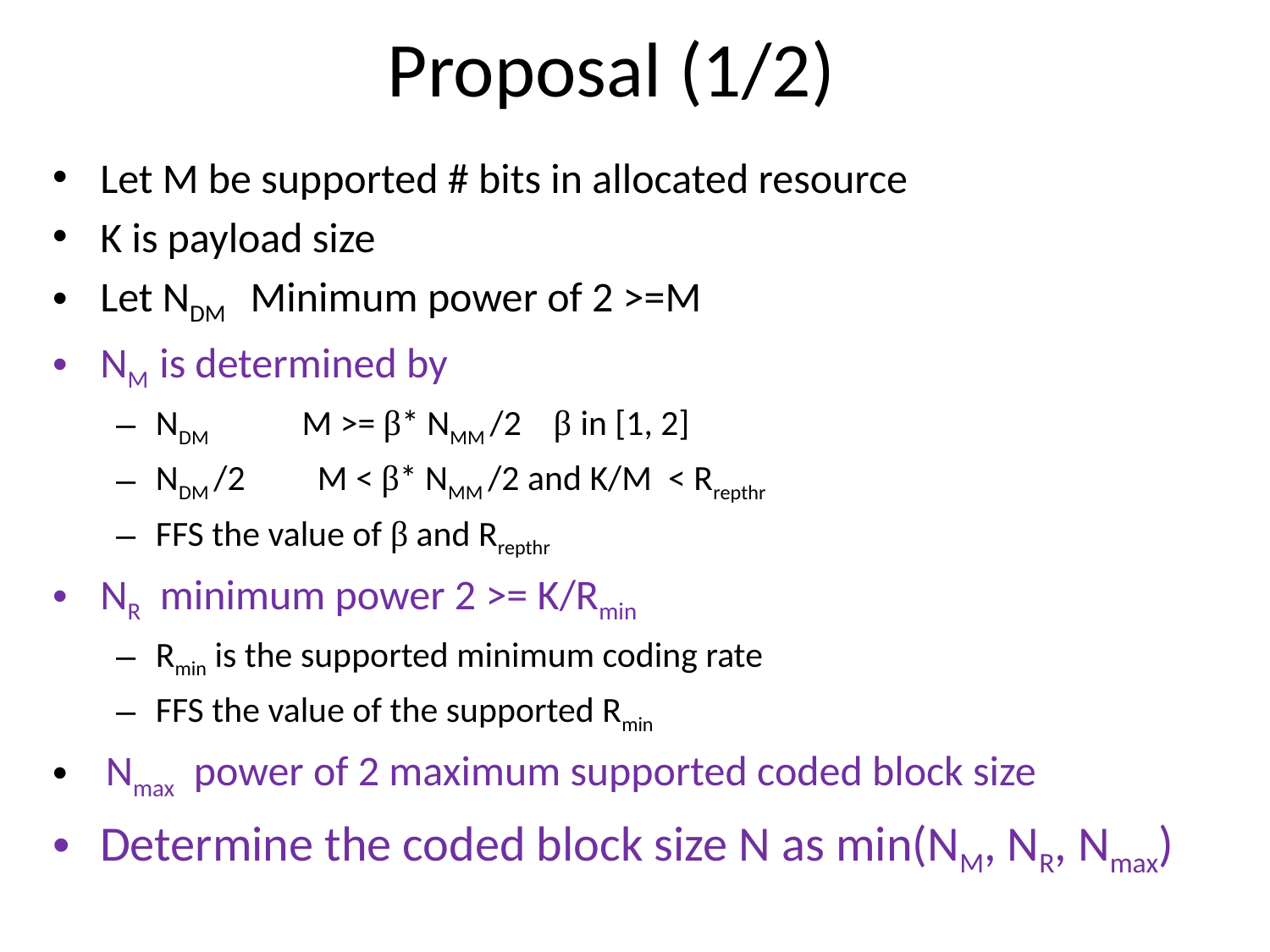

# Proposal (1/2)
Let M be supported # bits in allocated resource
K is payload size
Let NDM   Minimum power of 2 >=M
NM  is determined by
NDM                    M >= β* NMM /2    β in [1, 2]
NDM /2         M < β* NMM /2 and K/M  < Rrepthr
FFS the value of β and Rrepthr
NR  minimum power 2 >= K/Rmin
Rmin is the supported minimum coding rate
FFS the value of the supported Rmin
 Nmax  power of 2 maximum supported coded block size
Determine the coded block size N as min(NM, NR, Nmax)